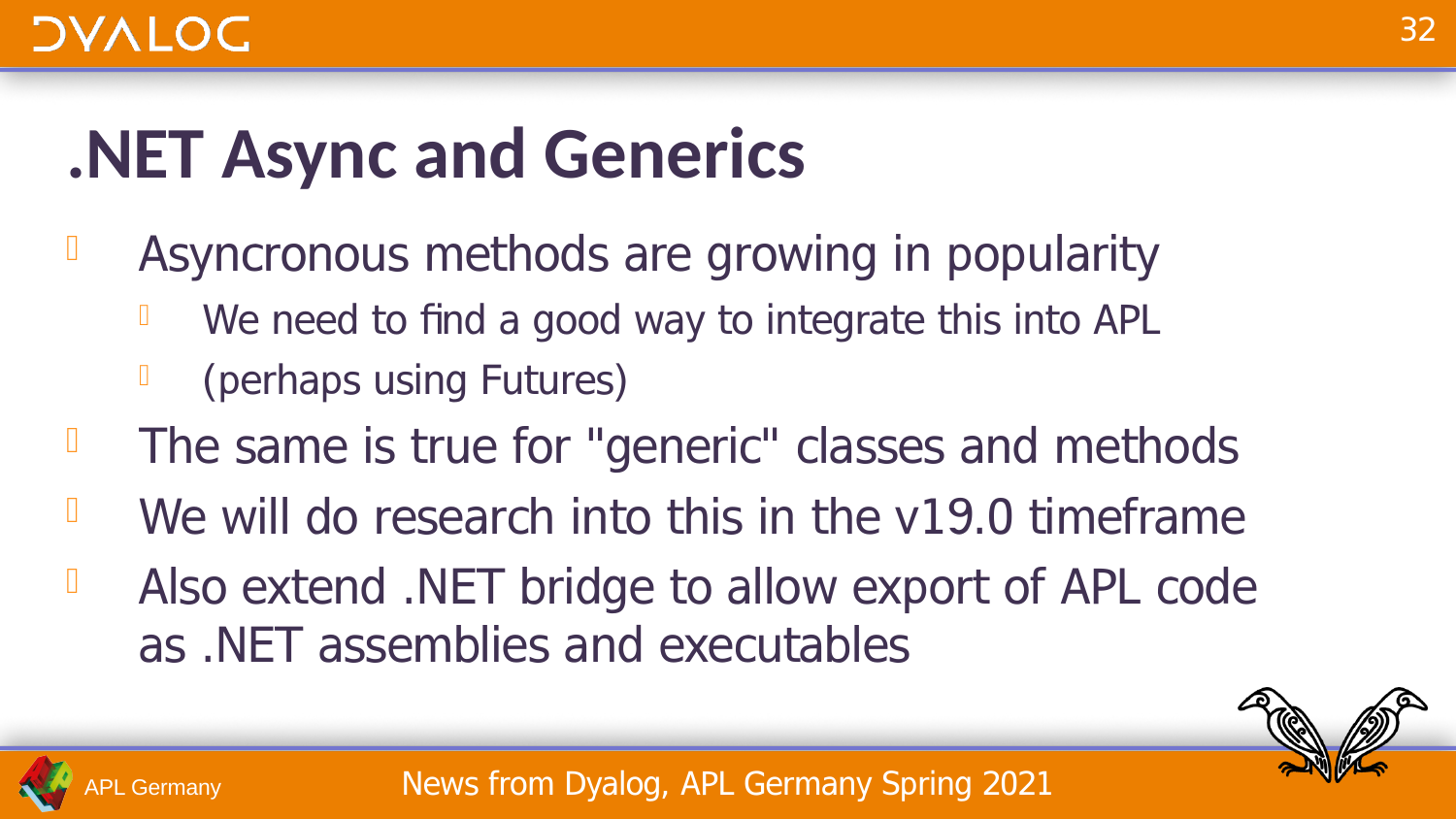

# .NET Async and Generics
Asyncronous methods are growing in popularity
We need to find a good way to integrate this into APL
(perhaps using Futures)
The same is true for "generic" classes and methods
We will do research into this in the v19.0 timeframe
Also extend .NET bridge to allow export of APL code as .NET assemblies and executables